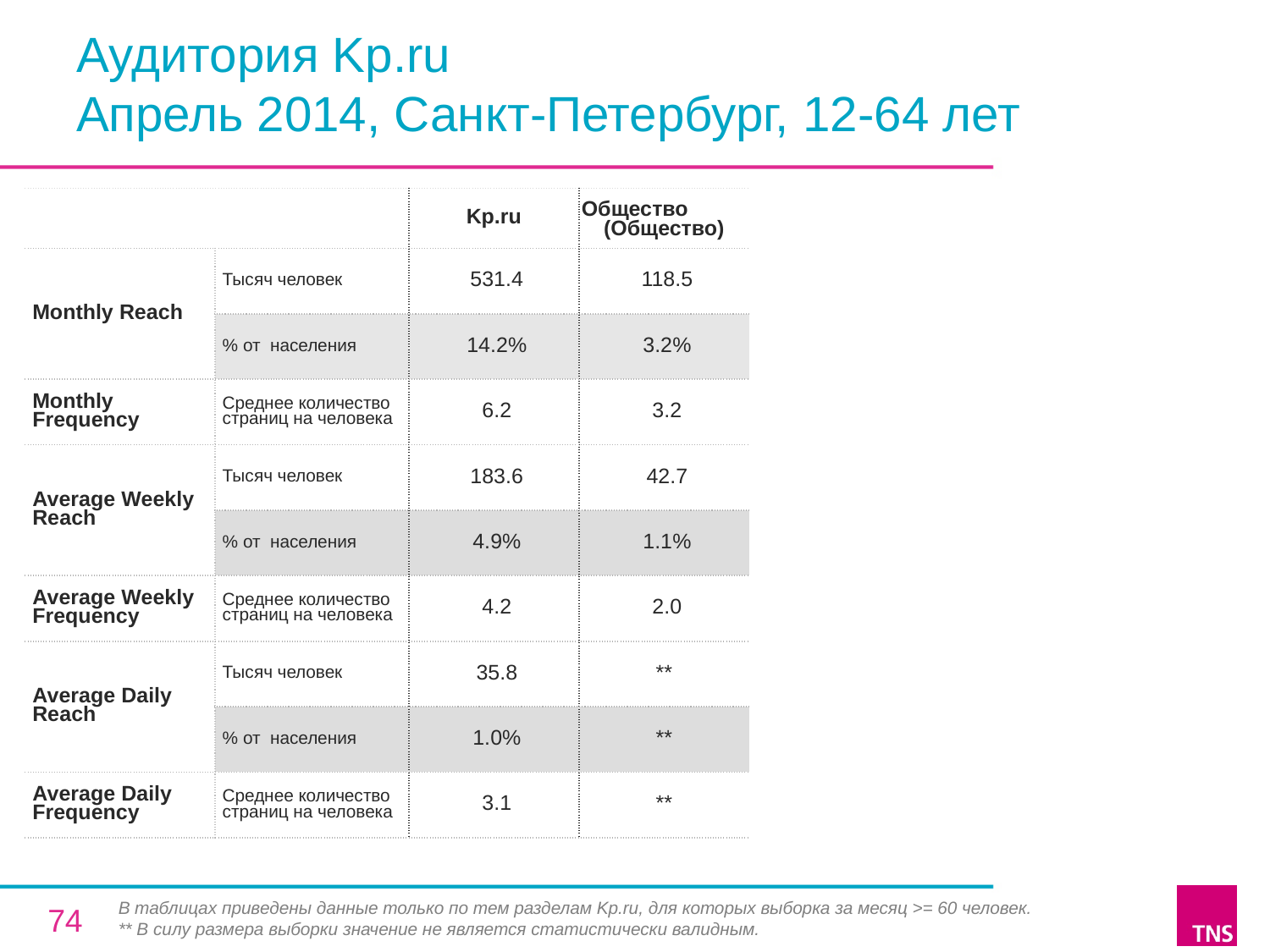

# Аудитория Kp.ru Апрель 2014, Санкт-Петербург, 12-64 лет
|  |  | Kp.ru | Общество (Общество) |
| --- | --- | --- | --- |
| Monthly Reach | Тысяч человек | 531.4 | 118.5 |
|  | % от населения | 14.2% | 3.2% |
| Monthly Frequency | Среднее количество страниц на человека | 6.2 | 3.2 |
| Average Weekly Reach | Тысяч человек | 183.6 | 42.7 |
|  | % от населения | 4.9% | 1.1% |
| Average Weekly Frequency | Среднее количество страниц на человека | 4.2 | 2.0 |
| Average Daily Reach | Тысяч человек | 35.8 | \*\* |
|  | % от населения | 1.0% | \*\* |
| Average Daily Frequency | Среднее количество страниц на человека | 3.1 | \*\* |
В таблицах приведены данные только по тем разделам Kp.ru, для которых выборка за месяц >= 60 человек.
** В силу размера выборки значение не является статистически валидным.
74